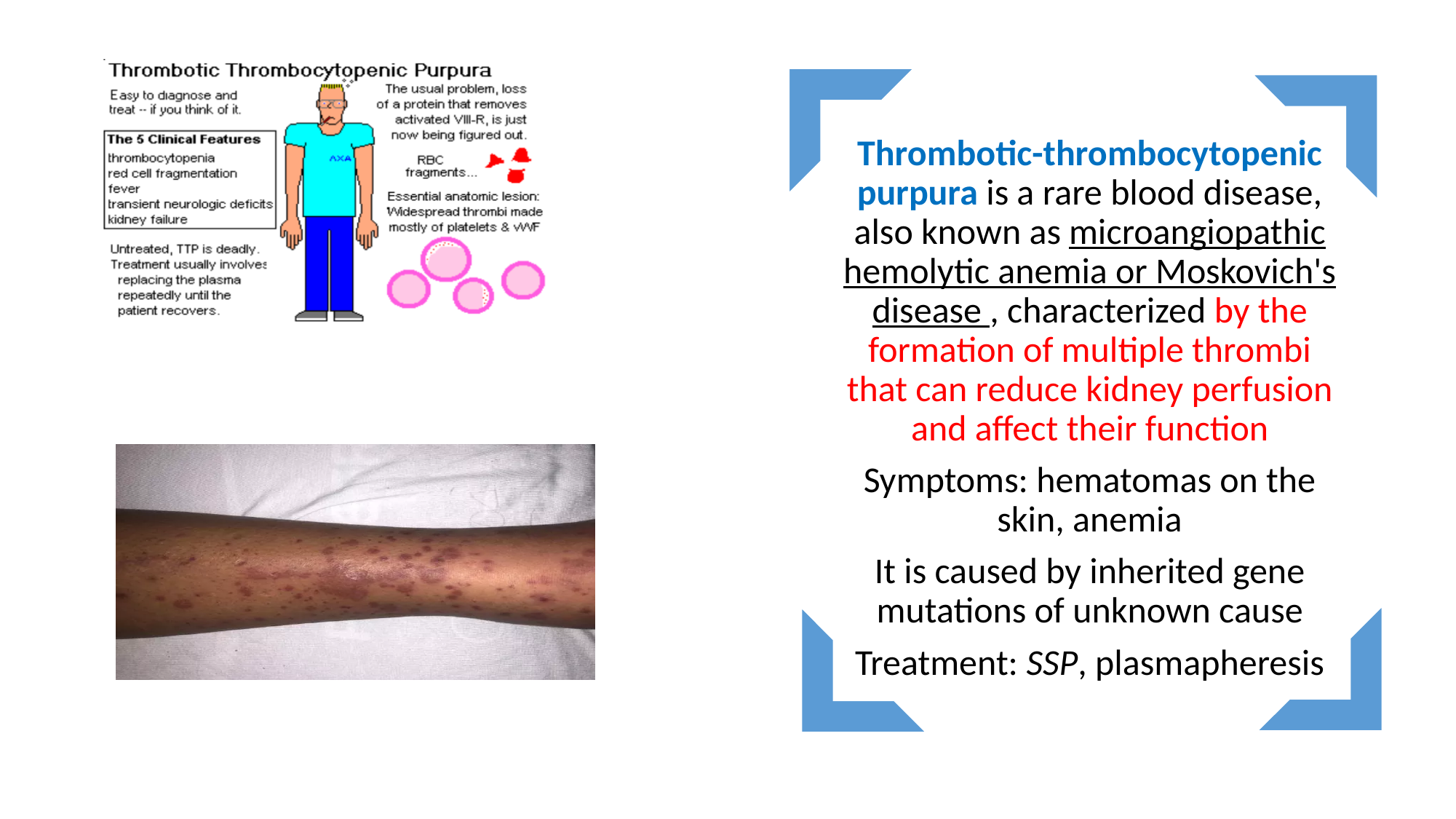

Thrombotic-thrombocytopenic purpura is a rare blood disease, also known as microangiopathic hemolytic anemia or Moskovich's disease , characterized by the formation of multiple thrombi that can reduce kidney perfusion and affect their function
Symptoms: hematomas on the skin, anemia
It is caused by inherited gene mutations of unknown cause
Treatment: SSP, plasmapheresis